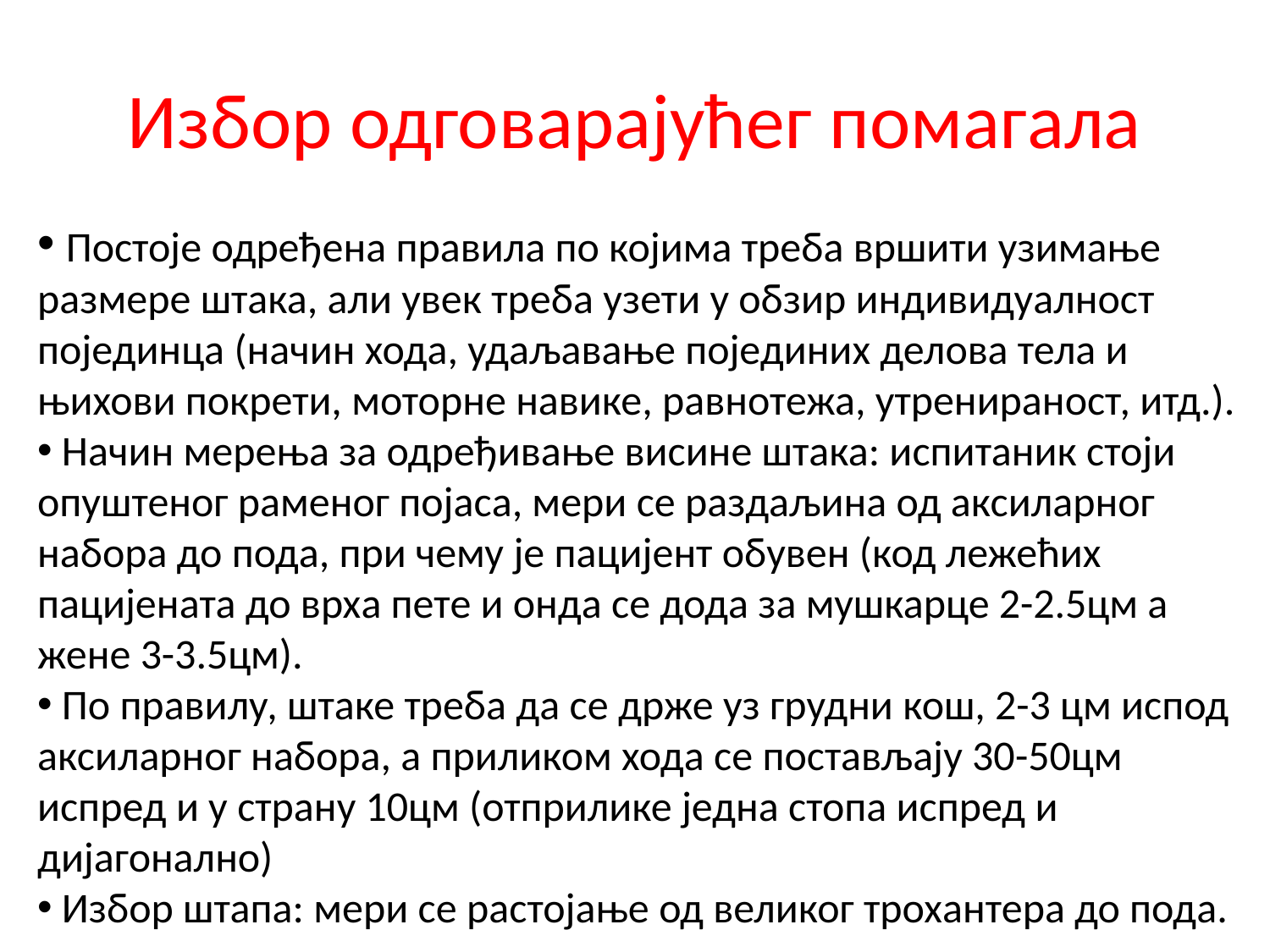

# Избор одговарајућег помагала
 Постоје одређена правила по којима треба вршити узимање размере штака, али увек треба узети у обзир индивидуалност појединца (начин хода, удаљавање појединих делова тела и њихови покрети, моторне навике, равнотежа, утренираност, итд.).
 Начин мерења за одређивање висине штака: испитаник стоји опуштеног раменог појаса, мери се раздаљина од аксиларног набора до пода, при чему је пацијент обувен (код лежећих пацијената до врха пете и онда се дода за мушкарце 2-2.5цм а жене 3-3.5цм).
 По правилу, штаке треба да се држе уз грудни кош, 2-3 цм испод аксиларног набора, а приликом хода се постављају 30-50цм испред и у страну 10цм (отприлике једна стопа испред и дијагонално)
 Избор штапа: мери се растојање од великог трохантера до пода.